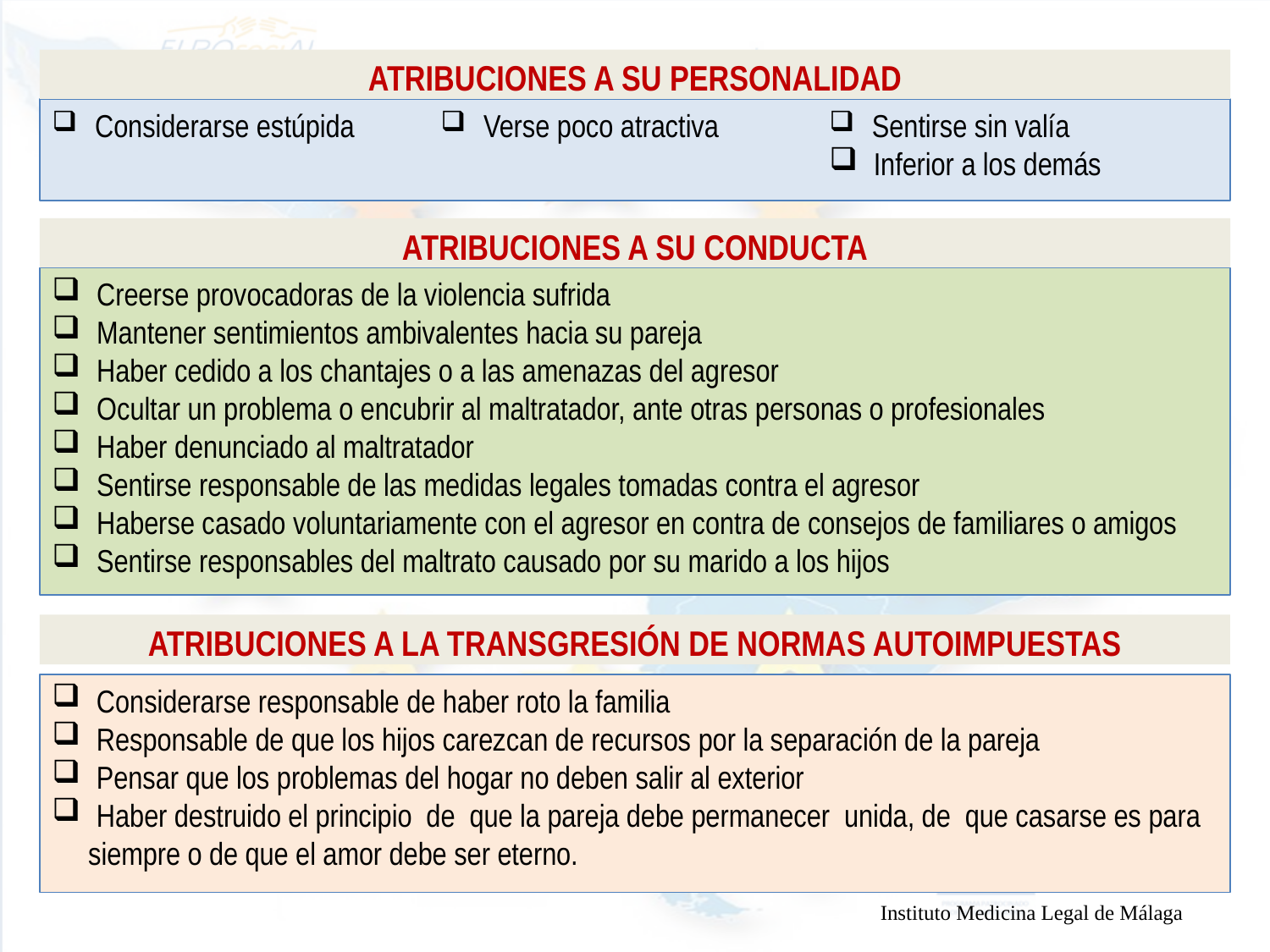

ATRIBUCIONES A SU PERSONALIDAD

  Considerarse estúpida

  Verse poco atractiva

  Sentirse sin valía
  Inferior a los demás
ATRIBUCIONES A SU CONDUCTA
  Creerse provocadoras de la violencia sufrida
  Mantener sentimientos ambivalentes hacia su pareja
  Haber cedido a los chantajes o a las amenazas del agresor
  Ocultar un problema o encubrir al maltratador, ante otras personas o profesionales
  Haber denunciado al maltratador
  Sentirse responsable de las medidas legales tomadas contra el agresor
  Haberse casado voluntariamente con el agresor en contra de consejos de familiares o amigos
  Sentirse responsables del maltrato causado por su marido a los hijos
ATRIBUCIONES A LA TRANSGRESIÓN DE NORMAS AUTOIMPUESTAS
  Considerarse responsable de haber roto la familia
  Responsable de que los hijos carezcan de recursos por la separación de la pareja
  Pensar que los problemas del hogar no deben salir al exterior
  Haber destruido el principio  de  que la pareja debe permanecer  unida, de  que casarse es para
     siempre o de que el amor debe ser eterno.
Instituto Medicina Legal de Málaga